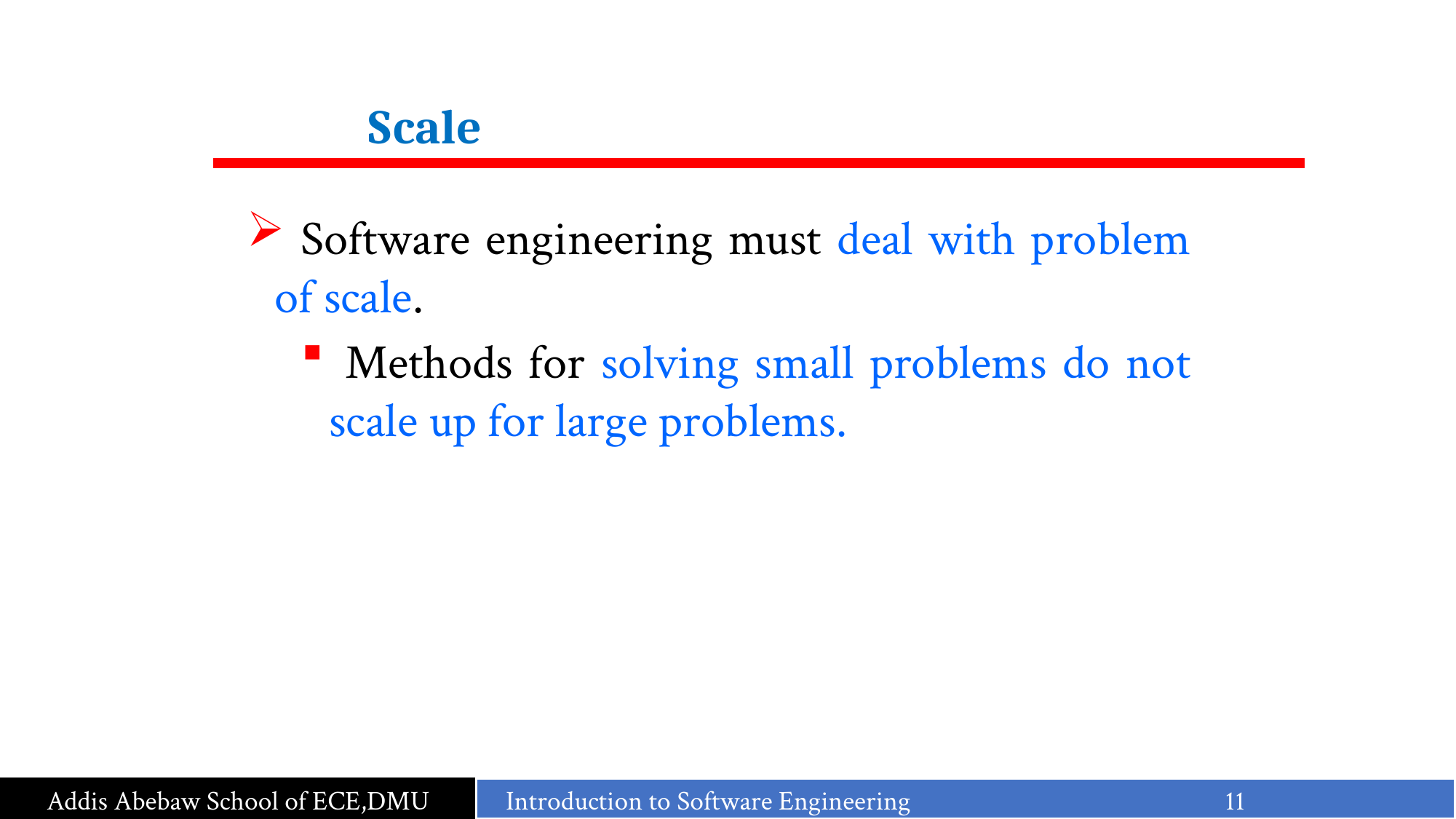

Scale
 Software engineering must deal with problem of scale.
 Methods for solving small problems do not scale up for large problems.

Addis Abebaw School of ECE,DMU
Introduction to Software Engineering                                                   11